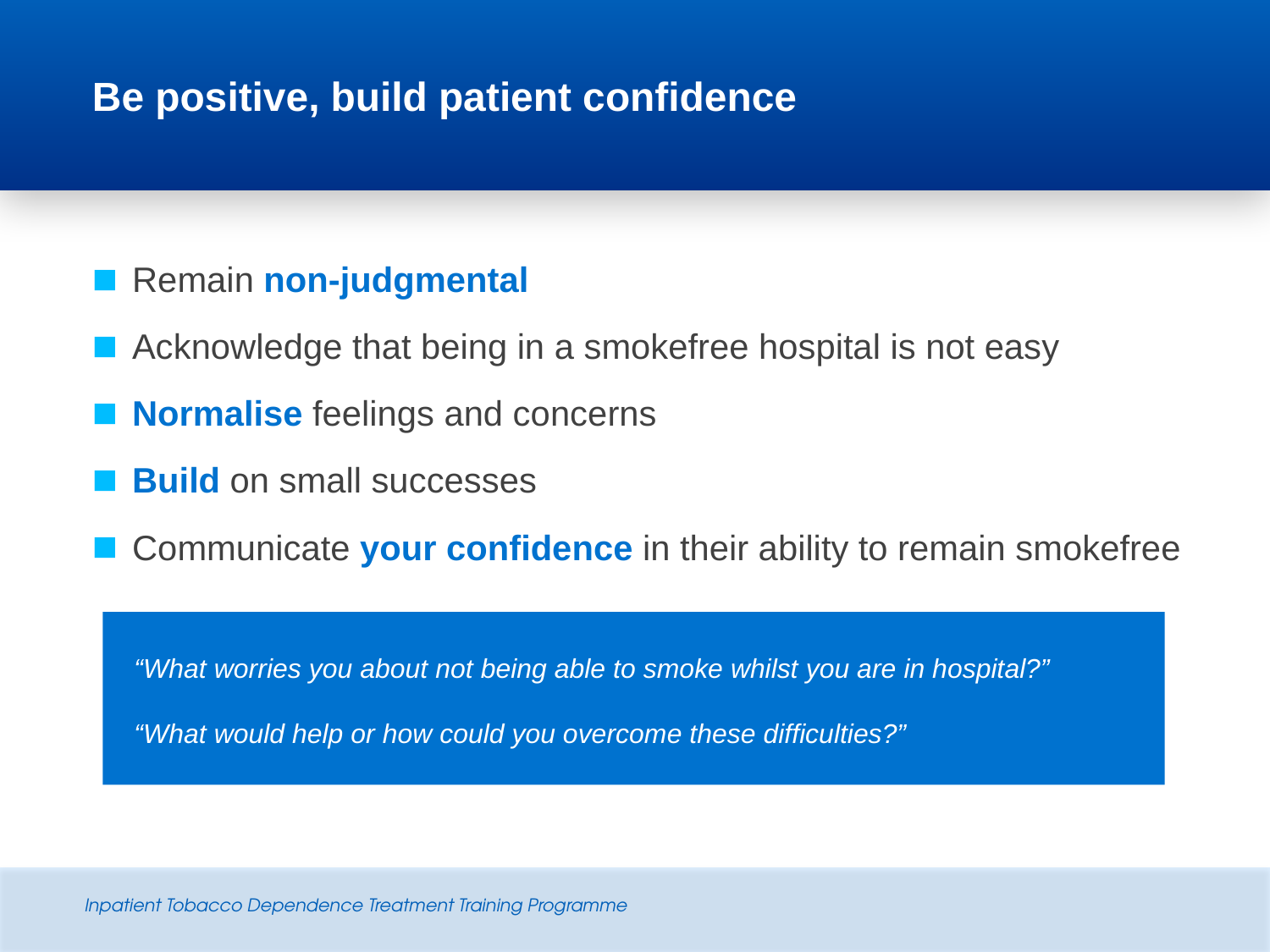

# Be positive, build patient confidence
Remain non-judgmental
Acknowledge that being in a smokefree hospital is not easy
Normalise feelings and concerns
Build on small successes
Communicate your confidence in their ability to remain smokefree

“What worries you about not being able to smoke whilst you are in hospital?”

“What would help or how could you overcome these difficulties?”

Inpatient Tobacco Dependence Treatment Training Programme